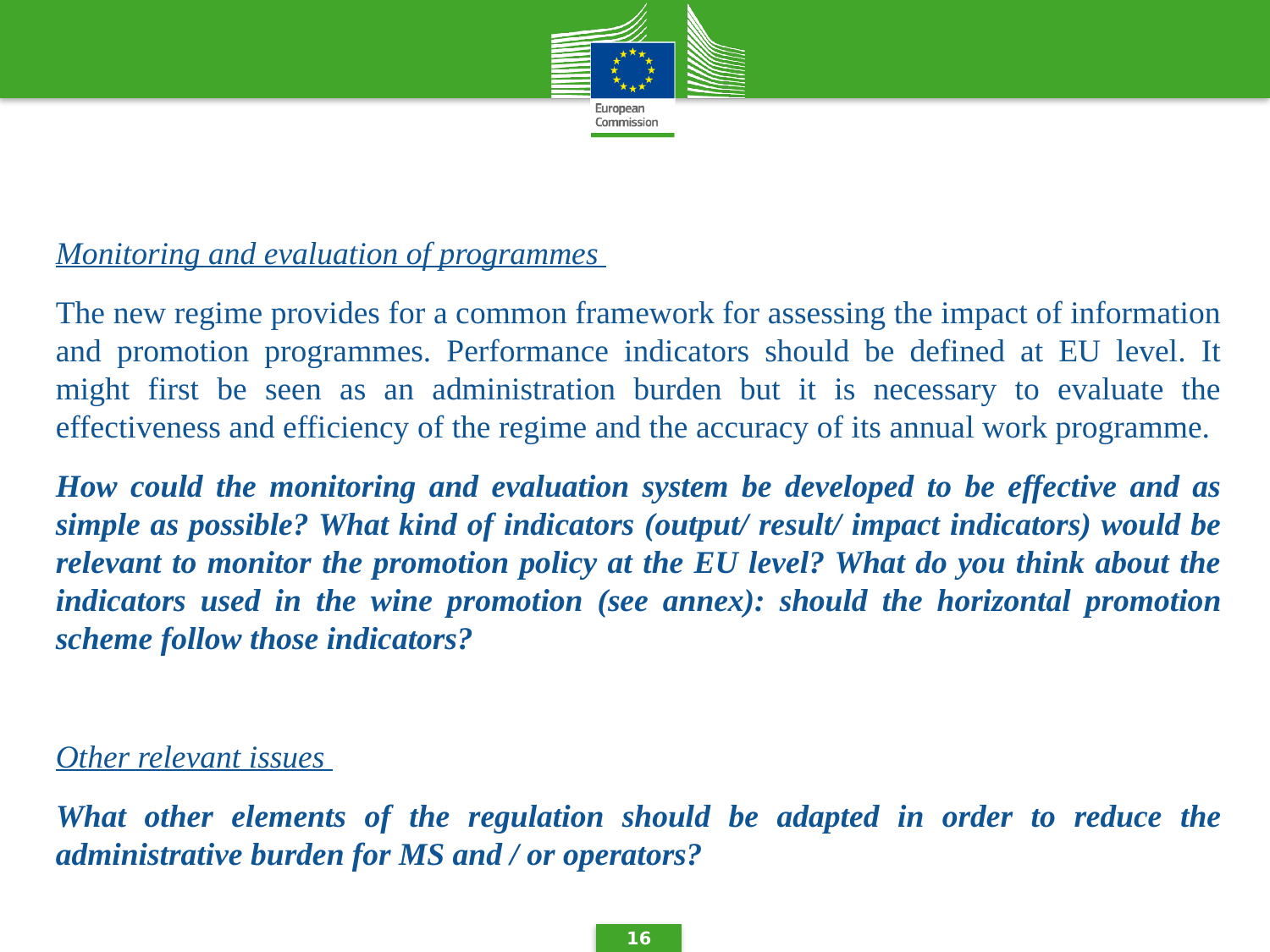

#
Monitoring and evaluation of programmes
The new regime provides for a common framework for assessing the impact of information and promotion programmes. Performance indicators should be defined at EU level. It might first be seen as an administration burden but it is necessary to evaluate the effectiveness and efficiency of the regime and the accuracy of its annual work programme.
How could the monitoring and evaluation system be developed to be effective and as simple as possible? What kind of indicators (output/ result/ impact indicators) would be relevant to monitor the promotion policy at the EU level? What do you think about the indicators used in the wine promotion (see annex): should the horizontal promotion scheme follow those indicators?

Other relevant issues
What other elements of the regulation should be adapted in order to reduce the administrative burden for MS and / or operators?

16